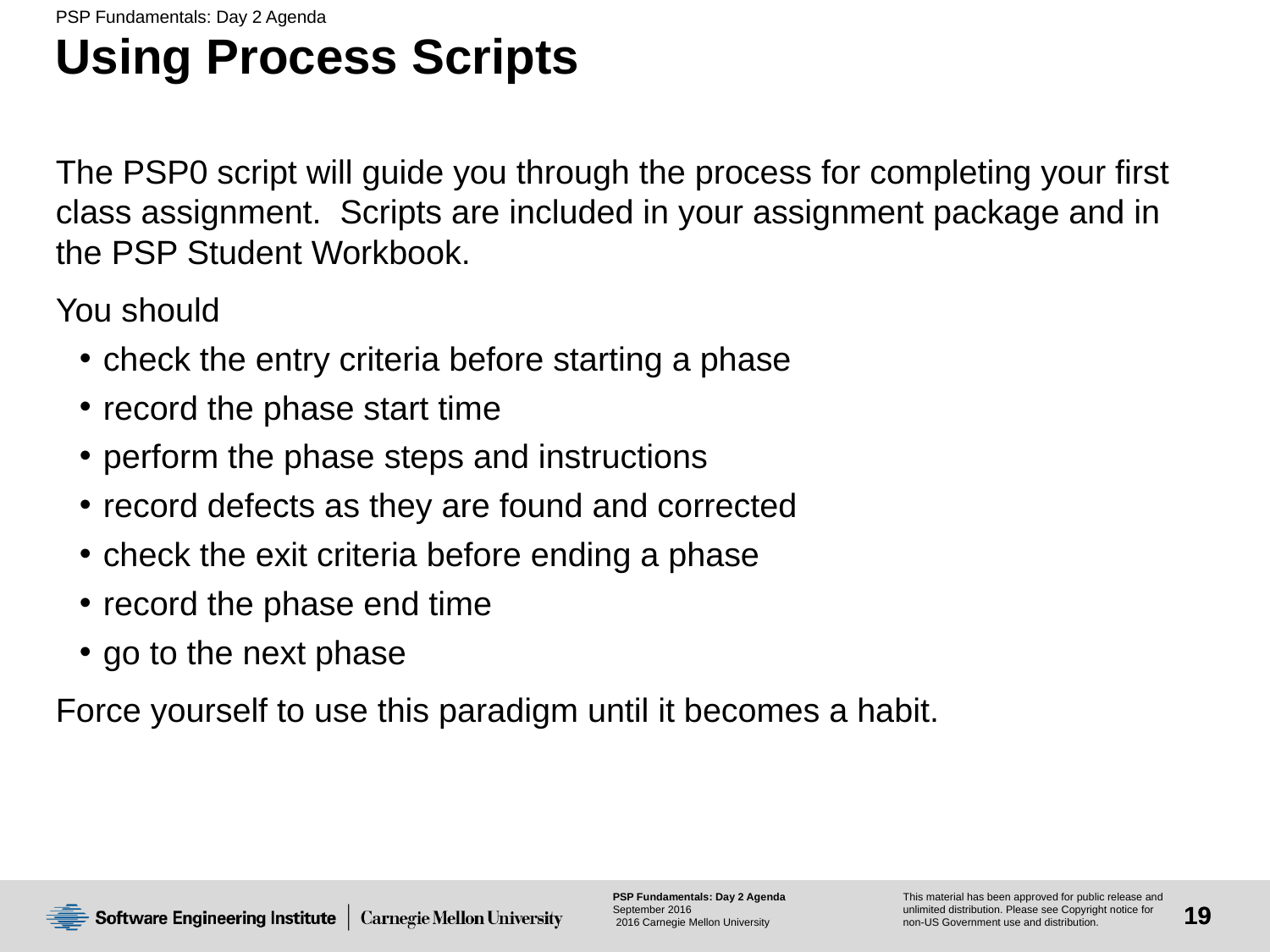

# Using Process Scripts
The PSP0 script will guide you through the process for completing your first class assignment.  Scripts are included in your assignment package and in the PSP Student Workbook.
You should
check the entry criteria before starting a phase
record the phase start time
perform the phase steps and instructions
record defects as they are found and corrected
check the exit criteria before ending a phase
record the phase end time
go to the next phase
Force yourself to use this paradigm until it becomes a habit.